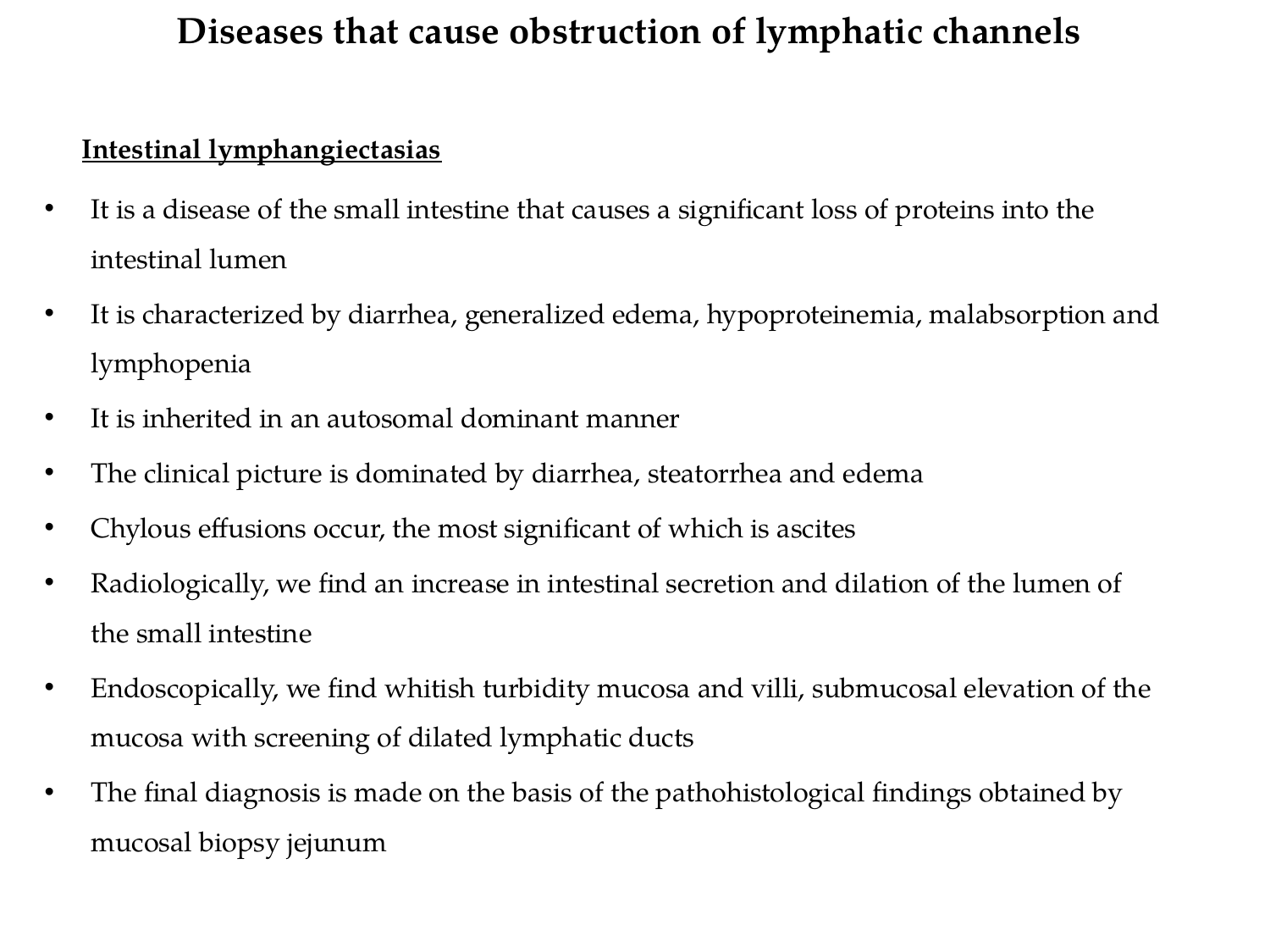

# Diseases that cause obstruction of lymphatic channels
   Intestinal lymphangiectasias
It is a disease of the small intestine that causes a significant loss of proteins into the intestinal lumen
It is characterized by diarrhea, generalized edema, hypoproteinemia, malabsorption and lymphopenia
It is inherited in an autosomal dominant manner
The clinical picture is dominated by diarrhea, steatorrhea and edema
Chylous effusions occur, the most significant of which is ascites
Radiologically, we find an increase in intestinal secretion and dilation of the lumen of the small intestine
Endoscopically, we find whitish turbidity mucosa and villi, submucosal elevation of the mucosa with screening of dilated lymphatic ducts
The final diagnosis is made on the basis of the pathohistological findings obtained by mucosal biopsy jejunum